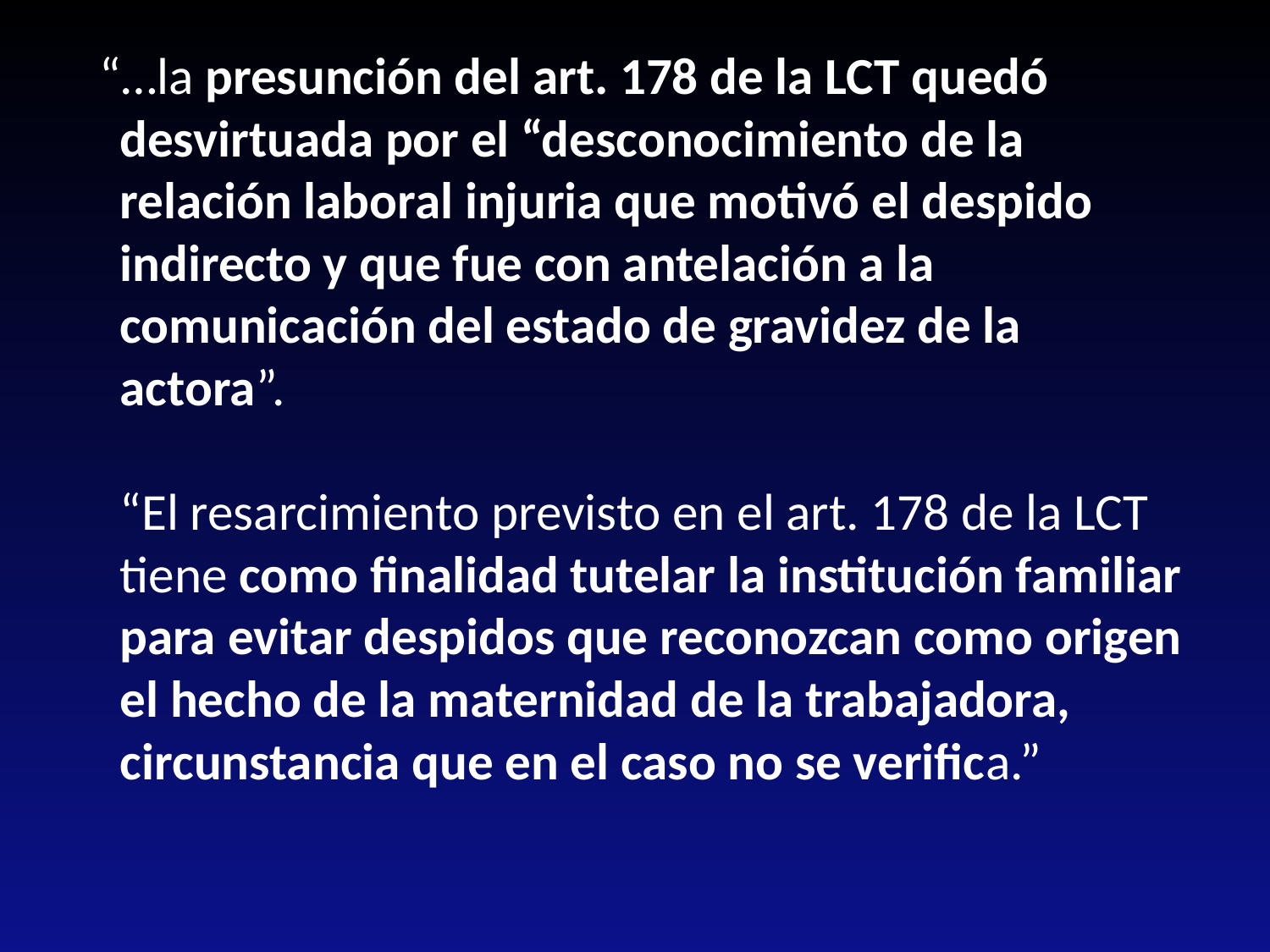

“…la presunción del art. 178 de la LCT quedó desvirtuada por el “desconocimiento de la relación laboral injuria que motivó el despido indirecto y que fue con antelación a la comunicación del estado de gravidez de la actora”.
“El resarcimiento previsto en el art. 178 de la LCT tiene como finalidad tutelar la institución familiar para evitar despidos que reconozcan como origen el hecho de la maternidad de la trabajadora, circunstancia que en el caso no se verifica.”